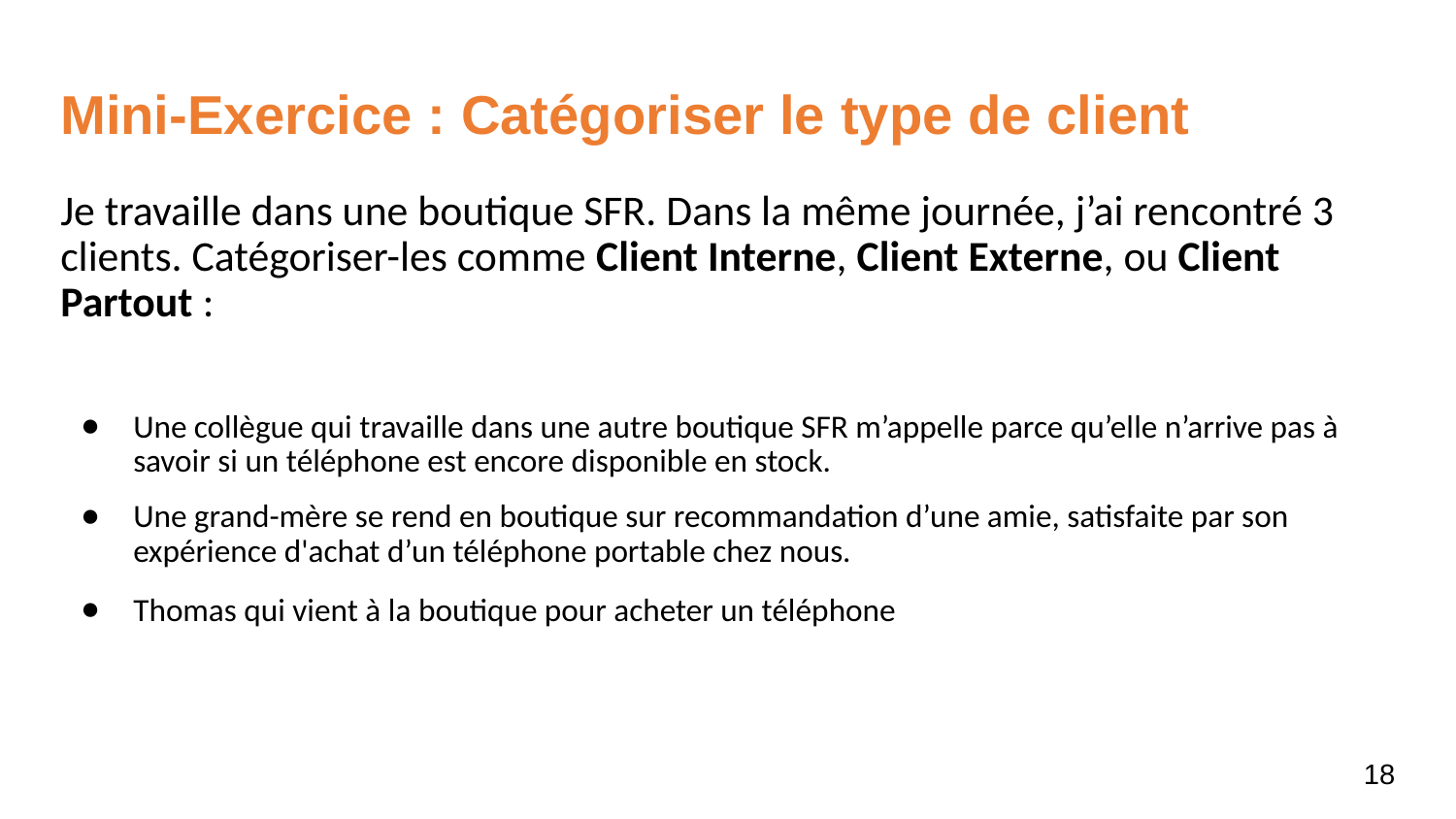

# Mini-Exercice : Catégoriser le type de client
Je travaille dans une boutique SFR. Dans la même journée, j’ai rencontré 3 clients. Catégoriser-les comme Client Interne, Client Externe, ou Client Partout :

Une collègue qui travaille dans une autre boutique SFR m’appelle parce qu’elle n’arrive pas à savoir si un téléphone est encore disponible en stock.
Une grand-mère se rend en boutique sur recommandation d’une amie, satisfaite par son expérience d'achat d’un téléphone portable chez nous.
Thomas qui vient à la boutique pour acheter un téléphone
18